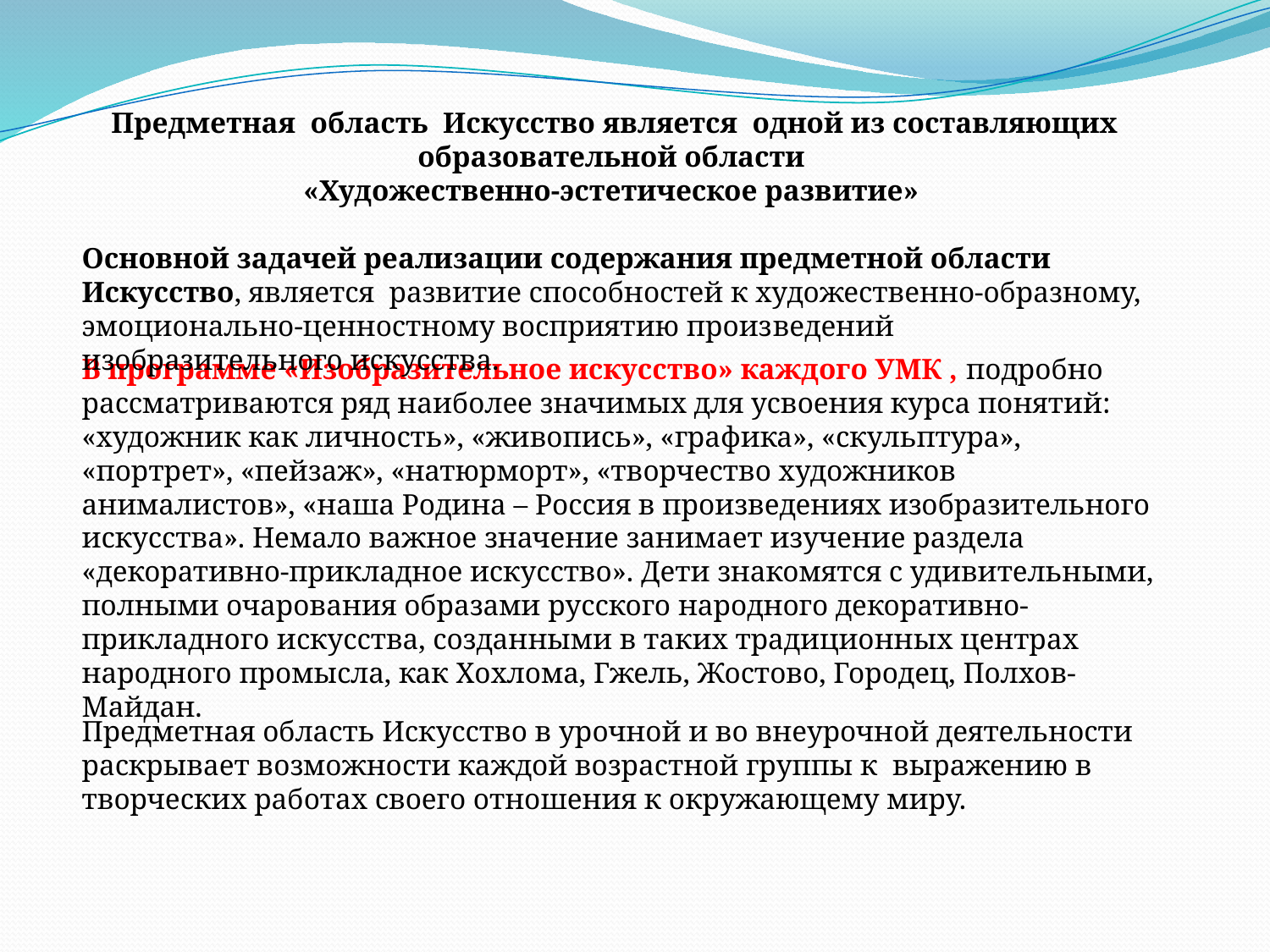

Предметная  область  Искусство является  одной из составляющих образовательной области
«Художественно-эстетическое развитие»

Основной задачей реализации содержания предметной области Искусство, является  развитие способностей к художественно-образному, эмоционально-ценностному восприятию произ­ведений изобразительного искусства.

Предметная область Искусство в урочной и во внеурочной деятельности раскрывает возможности каждой возрастной группы к  выражению в творческих работах своего отношения к окружающему миру.

В программе «Изобразительное искусство» каждого УМК , подробно рассматриваются ряд наиболее значимых для усвоения курса понятий: «художник как личность», «живопись», «графика», «скульптура», «портрет», «пейзаж», «натюрморт», «творчество художников анималистов», «наша Родина – Россия в произведениях изобразительного искусства». Немало важное значение занимает изучение раздела «декоративно-прикладное искусство». Дети знакомятся с удивительными, полными очарования образами русского народного декоративно-прикладного искусства, созданными в таких традиционных центрах народного промысла, как Хохлома, Гжель, Жостово, Городец, Полхов-Майдан.